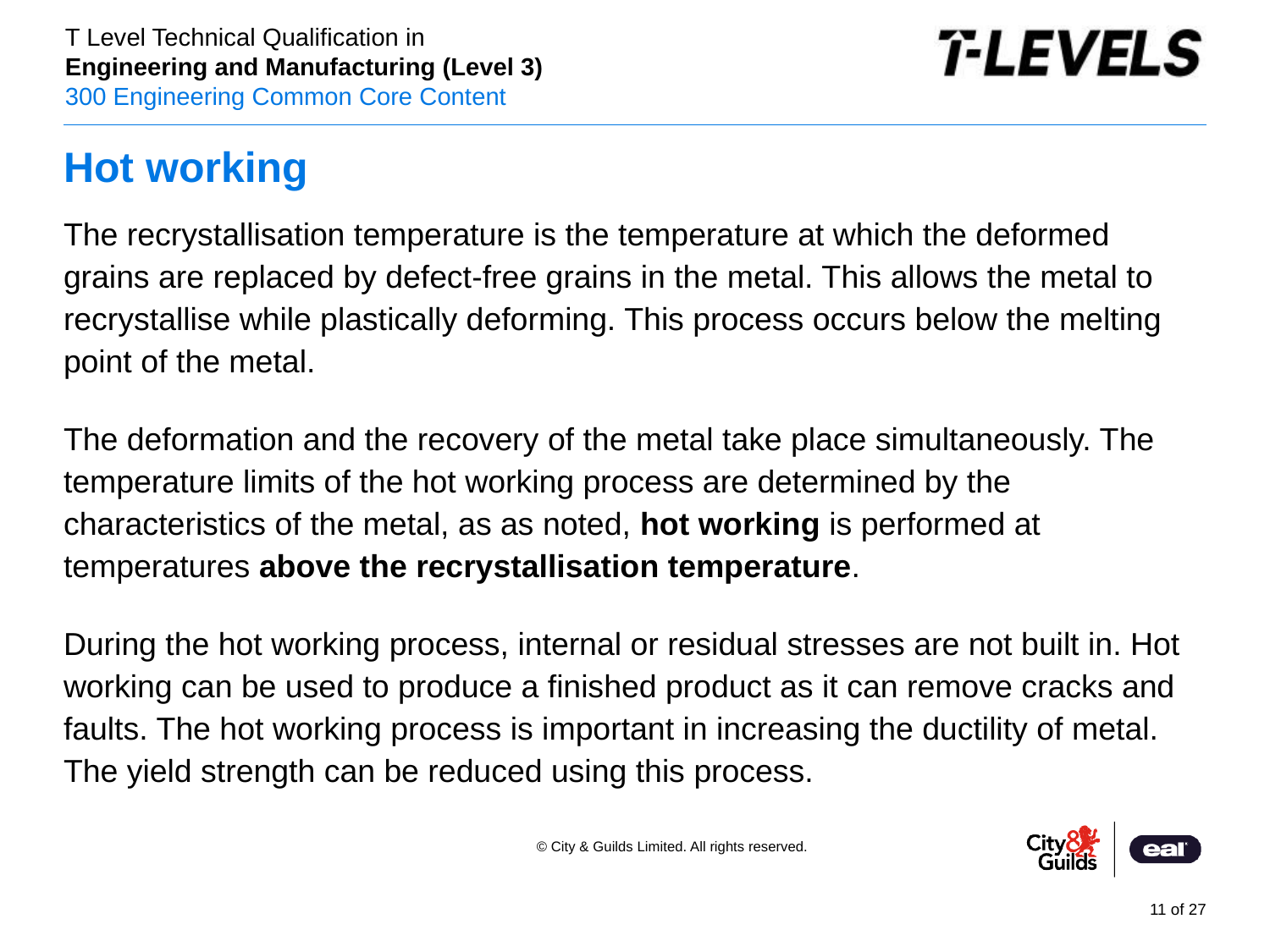

# Hot working
The recrystallisation temperature is the temperature at which the deformed grains are replaced by defect-free grains in the metal. This allows the metal to recrystallise while plastically deforming. This process occurs below the melting point of the metal.
The deformation and the recovery of the metal take place simultaneously. The temperature limits of the hot working process are determined by the characteristics of the metal, as as noted, hot working is performed at temperatures above the recrystallisation temperature.
During the hot working process, internal or residual stresses are not built in. Hot working can be used to produce a finished product as it can remove cracks and faults. The hot working process is important in increasing the ductility of metal. The yield strength can be reduced using this process.